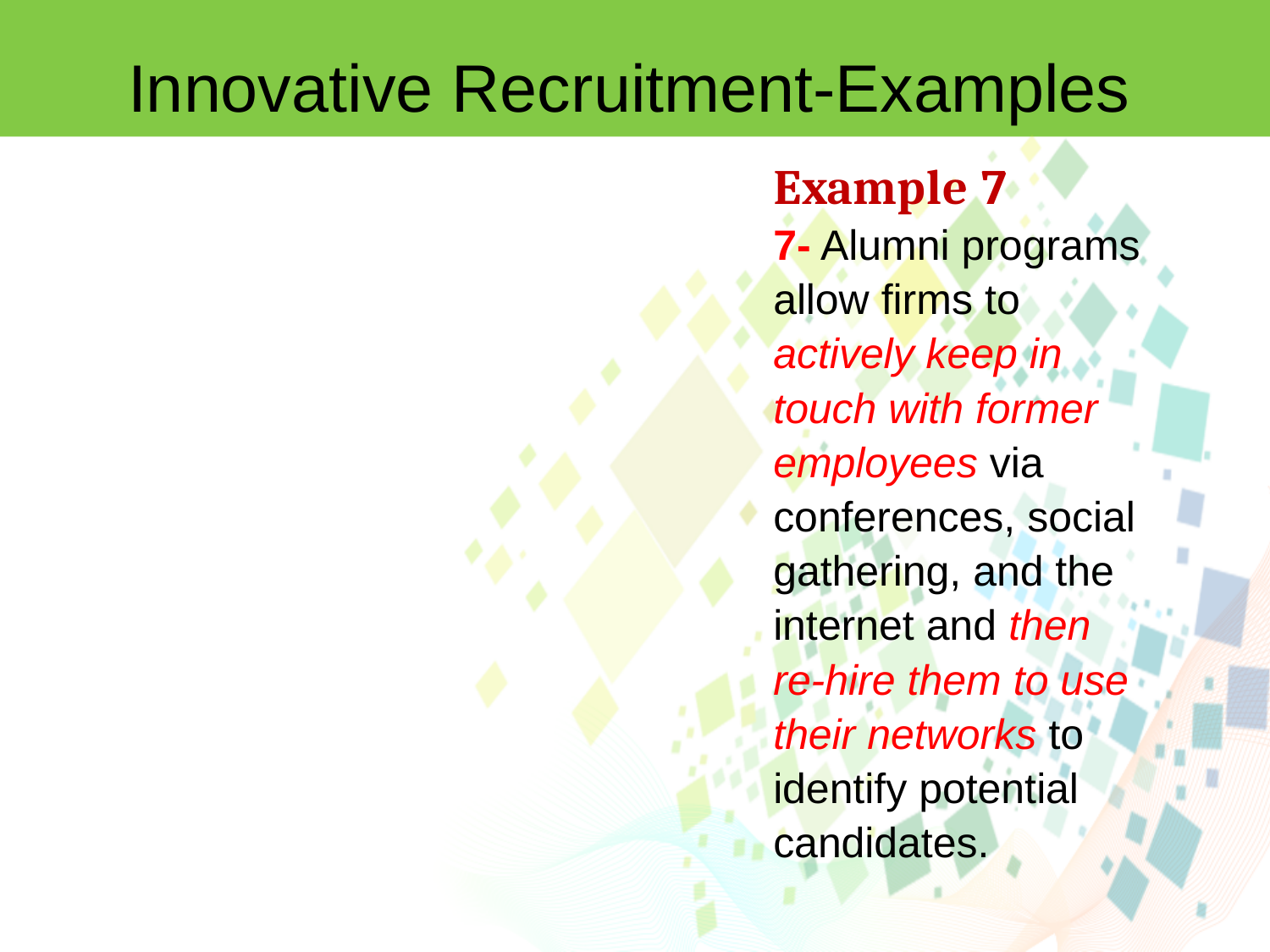

Innovative Recruitment-Examples
Example 7
7- Alumni programs allow firms to actively keep in touch with former employees via conferences, social gathering, and the internet and then re-hire them to use their networks to identify potential candidates.